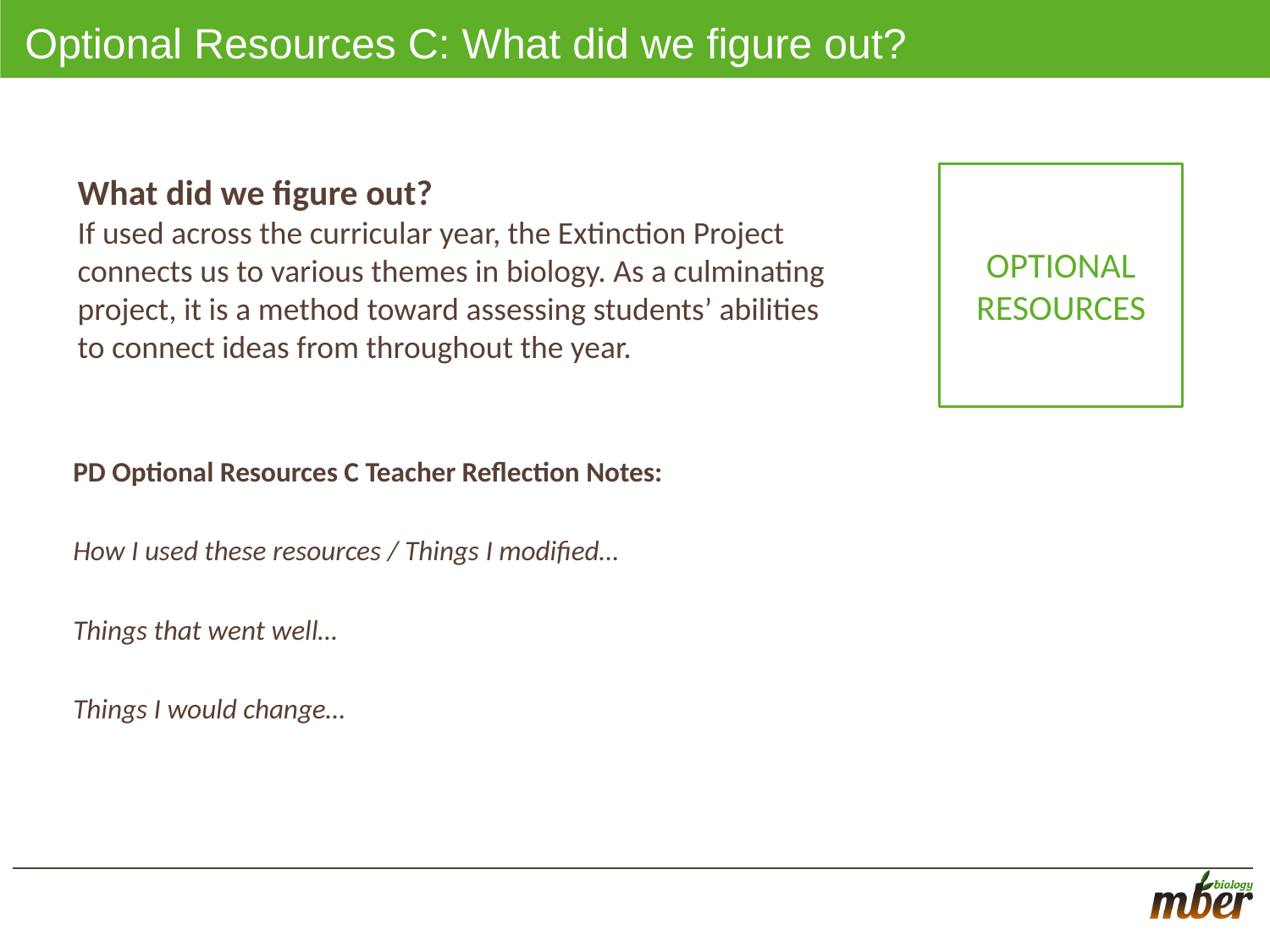

# Optional Resources C: What did we figure out?
What did we figure out?
If used across the curricular year, the Extinction Project connects us to various themes in biology. As a culminating project, it is a method toward assessing students’ abilities to connect ideas from throughout the year.

OPTIONAL RESOURCES
PD Optional Resources C Teacher Reflection Notes:

How I used these resources / Things I modified…

Things that went well…

Things I would change…